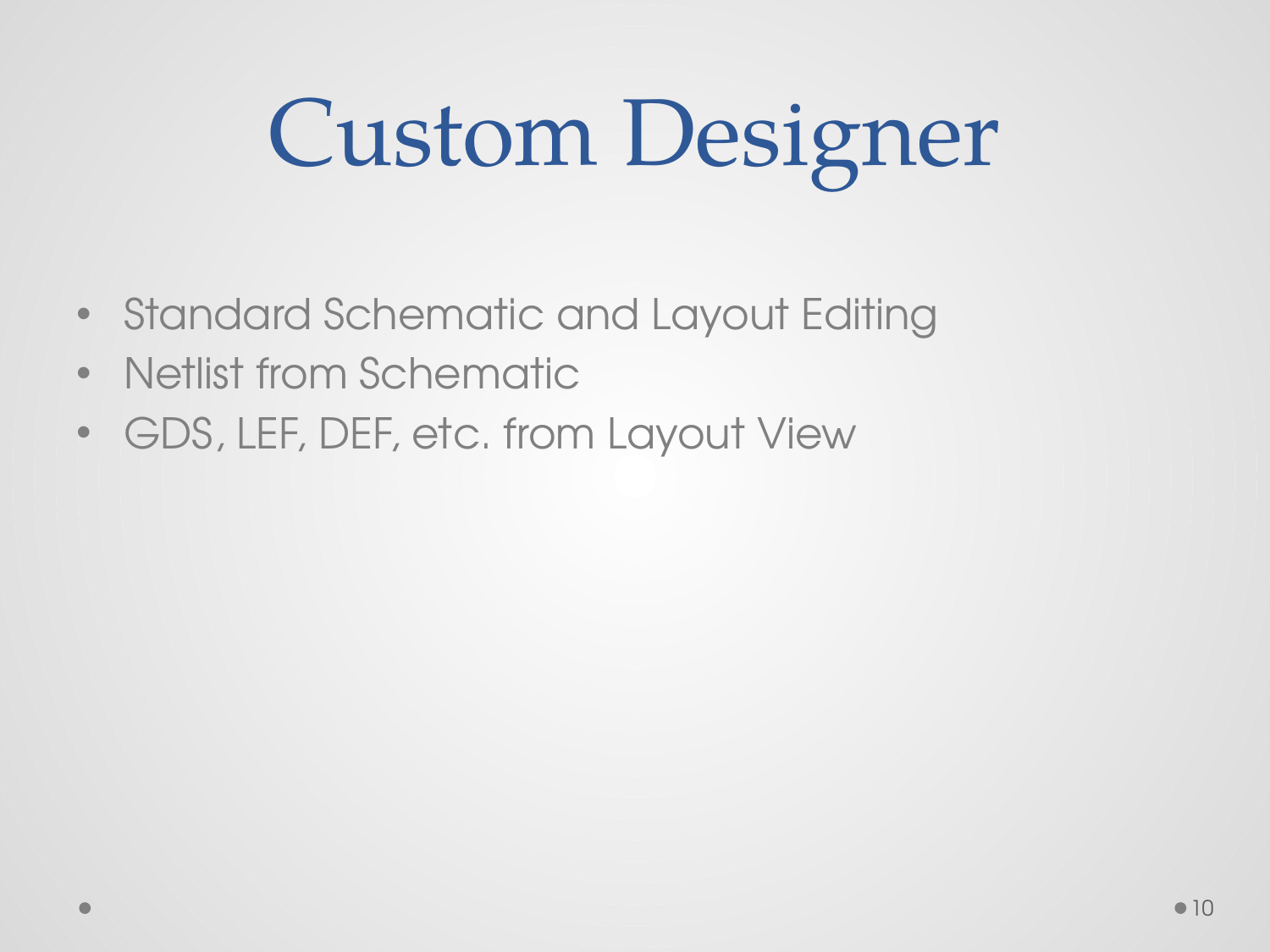

# Custom Designer

Standard Schematic and Layout Editing
Netlist from Schematic
GDS, LEF, DEF, etc. from Layout View
10